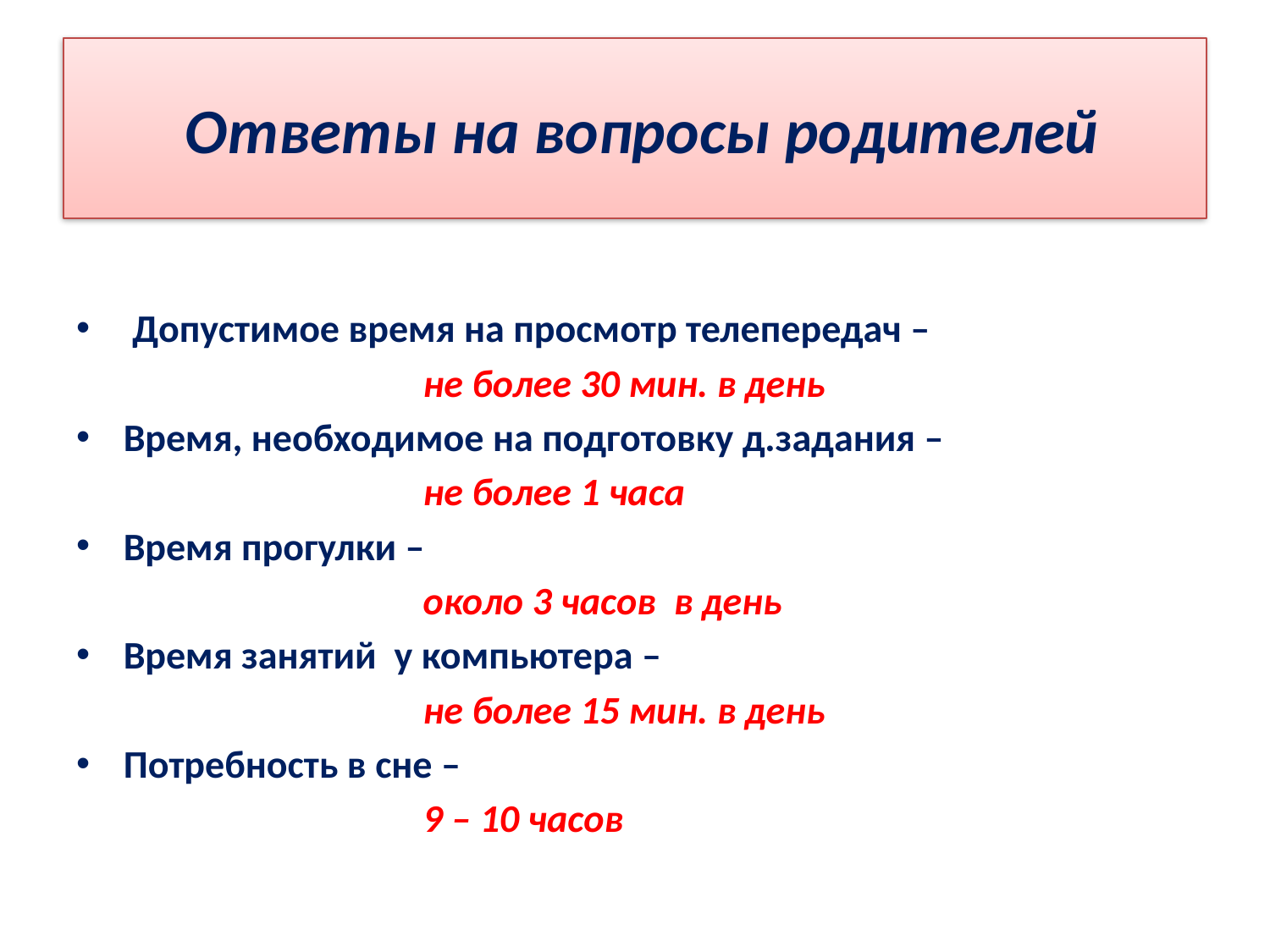

# Ответы на вопросы родителей
 Допустимое время на просмотр телепередач –
                                       не более 30 мин. в день
Время, необходимое на подготовку д.задания –
                                       не более 1 часа
Время прогулки –
                                       около 3 часов  в день
Время занятий  у компьютера –
                                       не более 15 мин. в день
Потребность в сне –
                                       9 – 10 часов